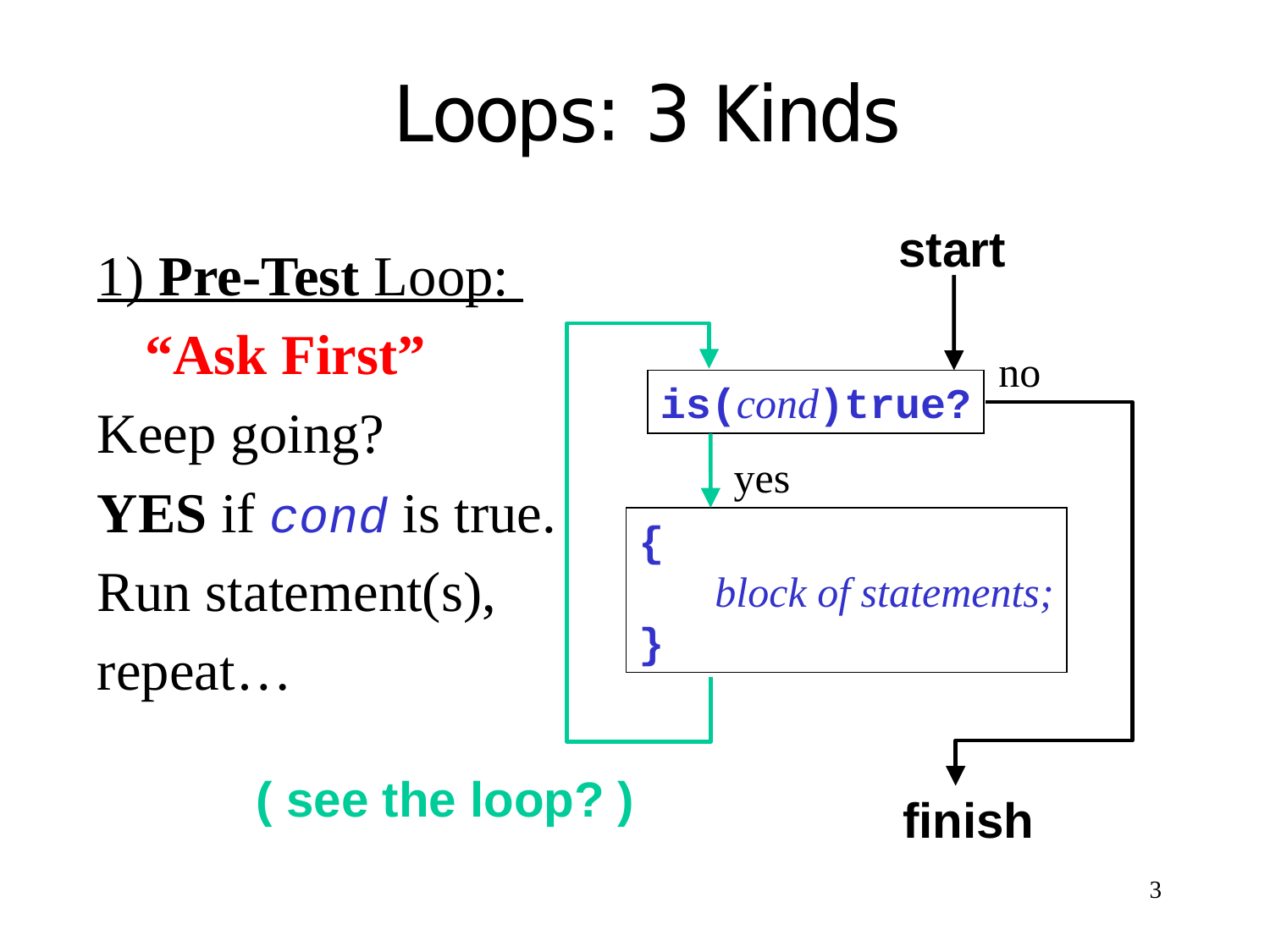

# Loops: 3 Kinds
start
1) Pre-Test Loop:
	“Ask First”
Keep going?
YES if cond is true.
Run statement(s),
repeat…

no
is(cond)true?

yes
{
   block of statements;
}
( see the loop? )
finish
3